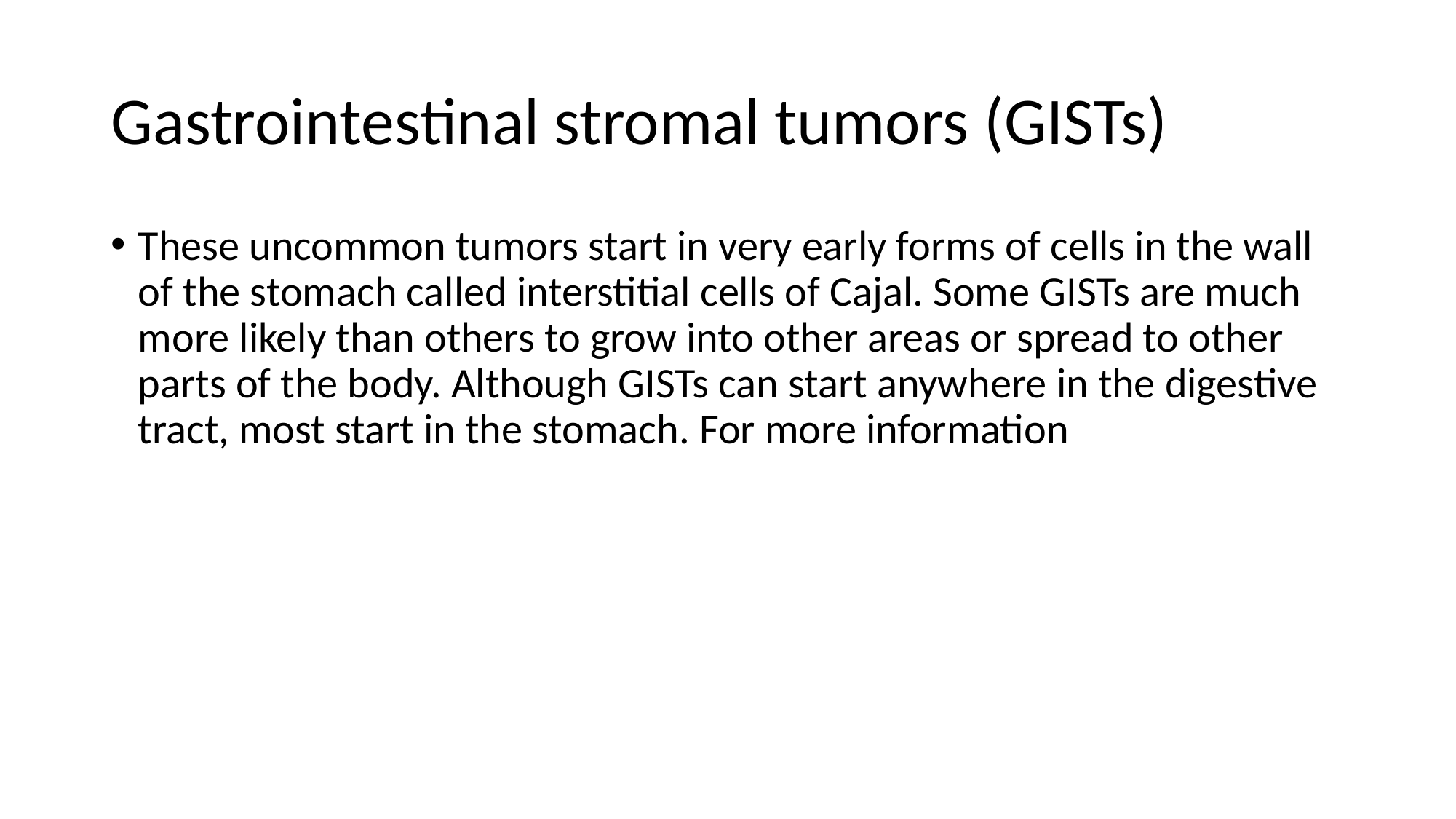

# Gastrointestinal stromal tumors (GISTs)
These uncommon tumors start in very early forms of cells in the wall of the stomach called interstitial cells of Cajal. Some GISTs are much more likely than others to grow into other areas or spread to other parts of the body. Although GISTs can start anywhere in the digestive tract, most start in the stomach. For more information